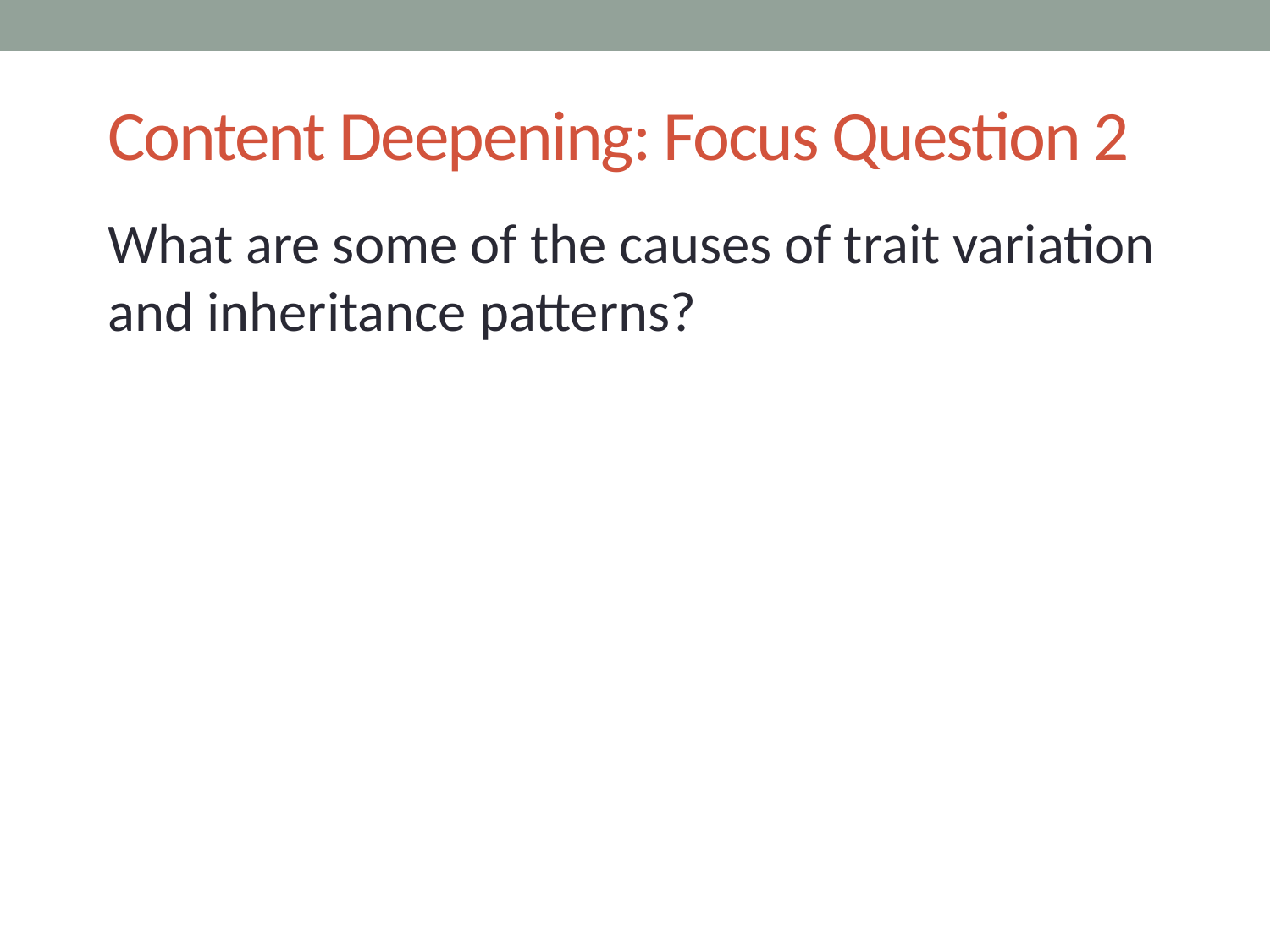

# Content Deepening: Focus Question 2
What are some of the causes of trait variation and inheritance patterns?